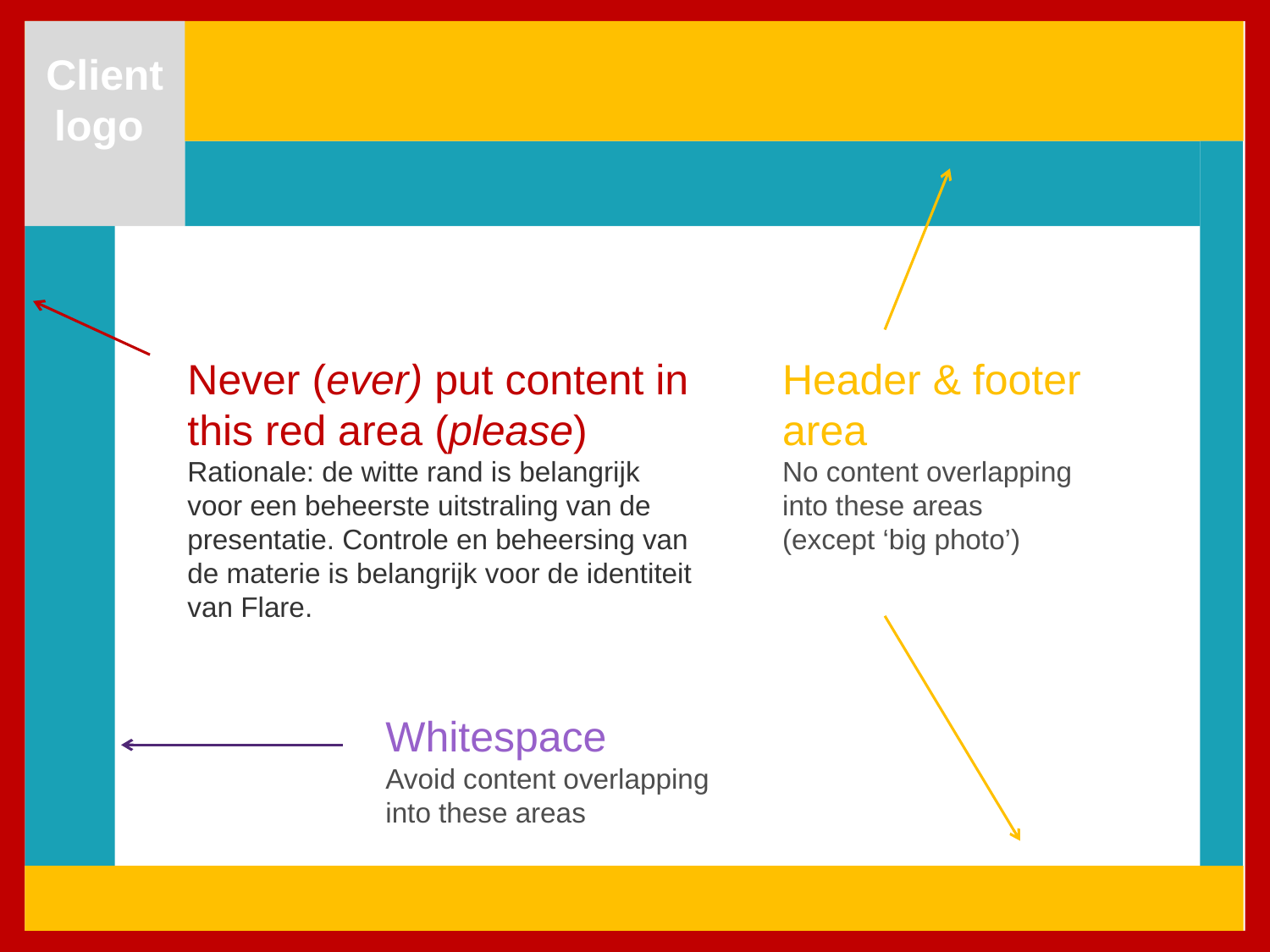

Client logo

Never (ever) put content in this red area (please)
Rationale: de witte rand is belangrijk voor een beheerste uitstraling van de presentatie. Controle en beheersing van de materie is belangrijk voor de identiteit van Flare.
Header & footer area
No content overlapping into these areas
(except ‘big photo’)
Whitespace
Avoid content overlapping into these areas

4